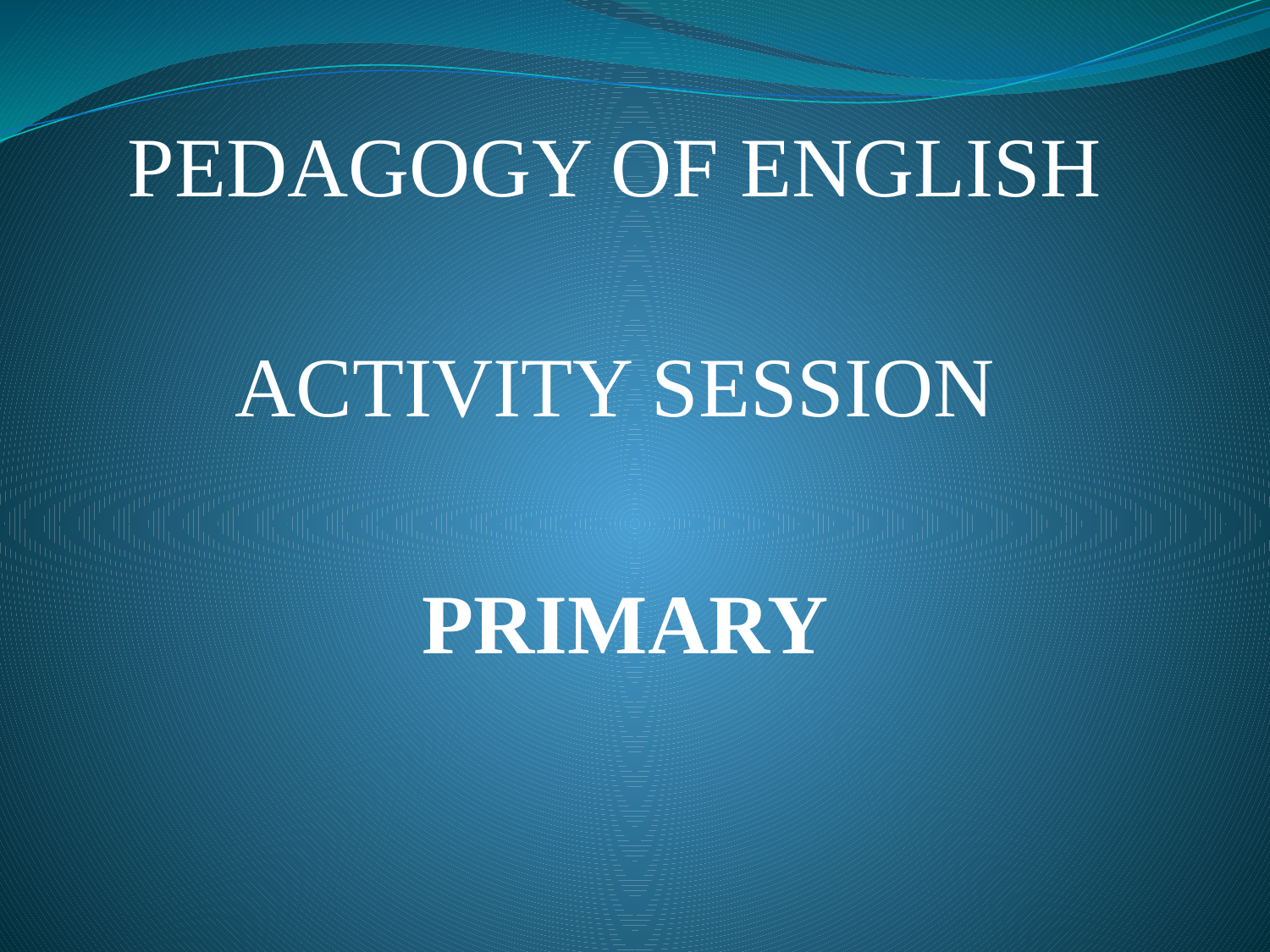

PEDAGOGY OF ENGLISH
ACTIVITY SESSION

 PRIMARY

#